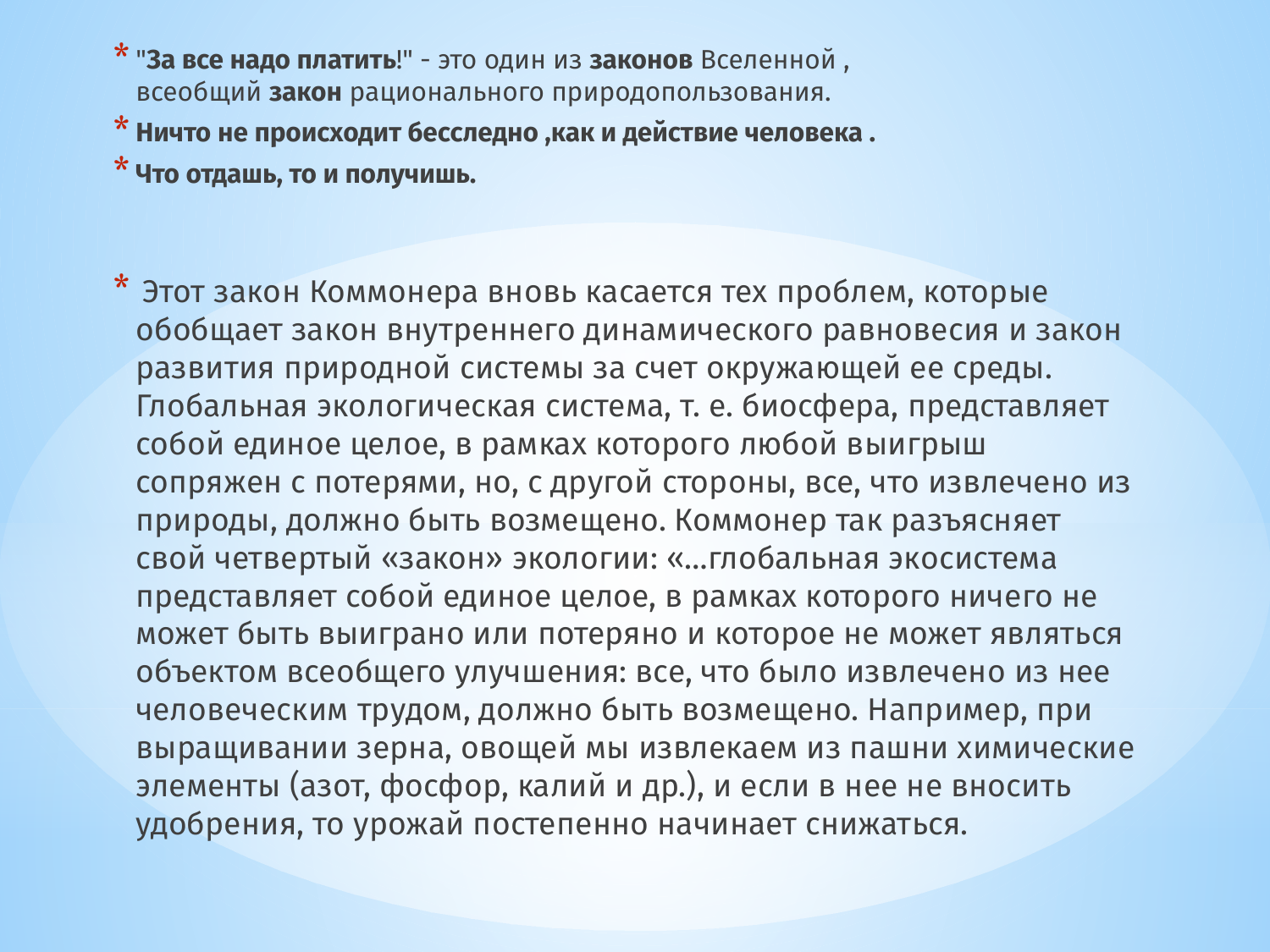

"За все надо платить!" - это один из законов Вселенной , всеобщий закон рационального природопользования.
Ничто не происходит бесследно ,как и действие человека .
Что отдашь, то и получишь.

 Этот закон Коммонера вновь касается тех проблем, которые обобщает закон внутреннего динамического равновесия и закон развития природной системы за счет окружающей ее среды. Глобальная экологическая система, т. е. биосфера, представляет собой единое целое, в рамках которого любой выигрыш сопряжен с потерями, но, с другой стороны, все, что извлечено из природы, должно быть возмещено. Коммонер так разъясняет свой четвертый «закон» экологии: «…глобальная экосистема представляет собой единое целое, в рамках которого ничего не может быть выиграно или потеряно и которое не может являться объектом всеобщего улучшения: все, что было извлечено из нее человеческим трудом, должно быть возмещено. Например, при выращивании зерна, овощей мы извлекаем из пашни химические элементы (азот, фосфор, калий и др.), и если в нее не вносить удобрения, то урожай постепенно начинает снижаться.